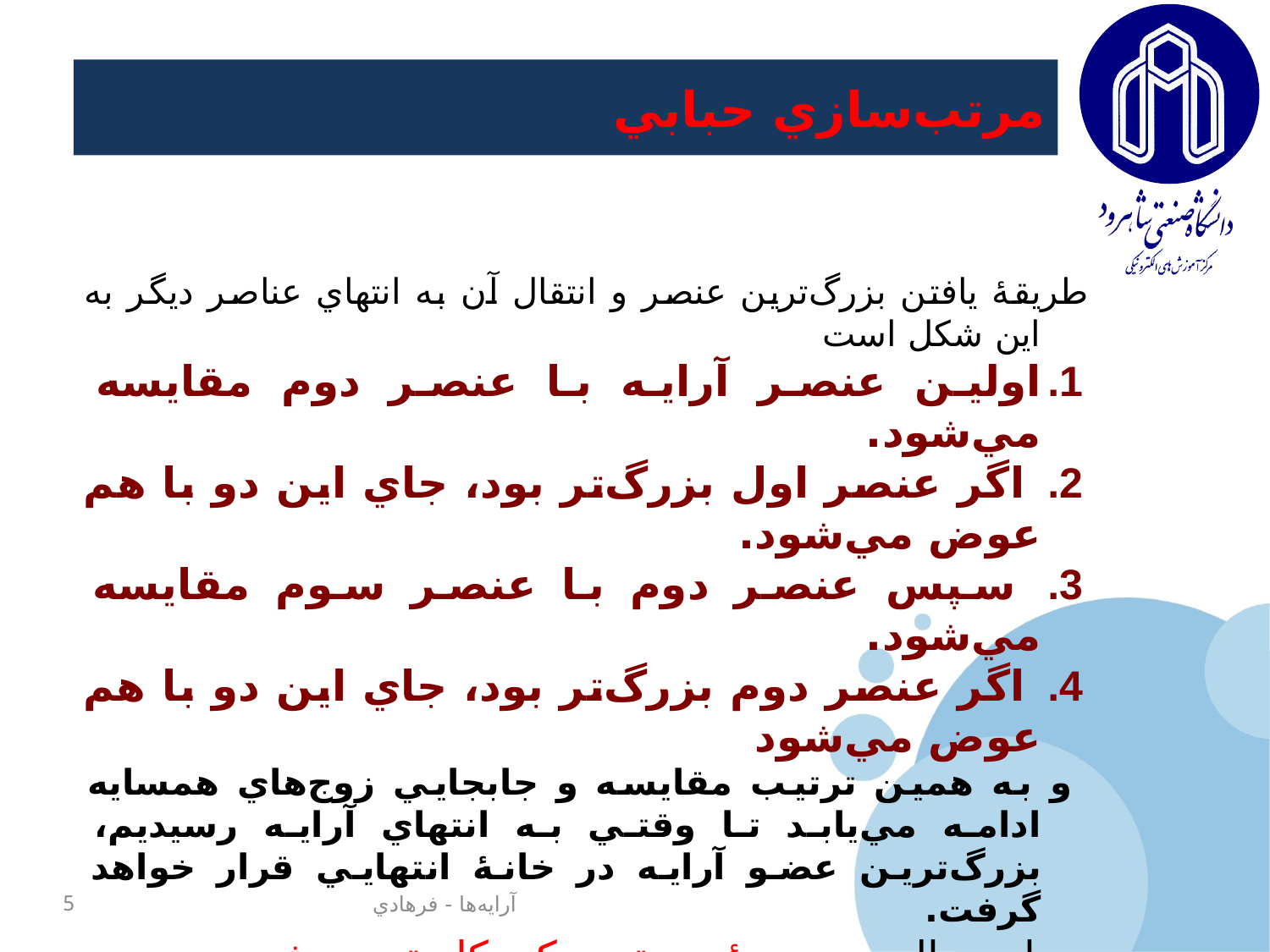

# مرتب‌سازي حبابي
طريقۀ يافتن بزرگ‌ترين عنصر و انتقال آن به انتهاي عناصر ديگر به اين شکل است
اولين عنصر آرايه با عنصر دوم مقايسه مي‌شود.
 اگر عنصر اول بزرگ‌تر بود، جاي اين دو با هم عوض مي‌شود.
 سپس عنصر دوم با عنصر سوم مقايسه مي‌شود.
 اگر عنصر دوم بزرگ‌تر بود، جاي اين دو با هم عوض مي‌شود
 و به همين ترتيب مقايسه و جابجايي زوج‌هاي همسايه ادامه مي‌يابد تا وقتي به انتهاي آرايه رسيديم، بزرگ‌ترين عضو آرايه در خانۀ انتهايي قرار خواهد گرفت.
در اين حالت محدودۀ جستجو يکي کاسته مي‌شود
 و دوباره زوج‌هاي کناري يکي يکي مقايسه مي‌شوند تا عدد بزرگ‌تر بعدي به مکان انتهاي محدوده منتقل شود. اين پويش ادامه مي‌يابد تا اين که وقتي محدوده جستجو به عنصر اول محدود شد، آرايه مرتب شده است.
5
آرايه‌ها - فرهادي